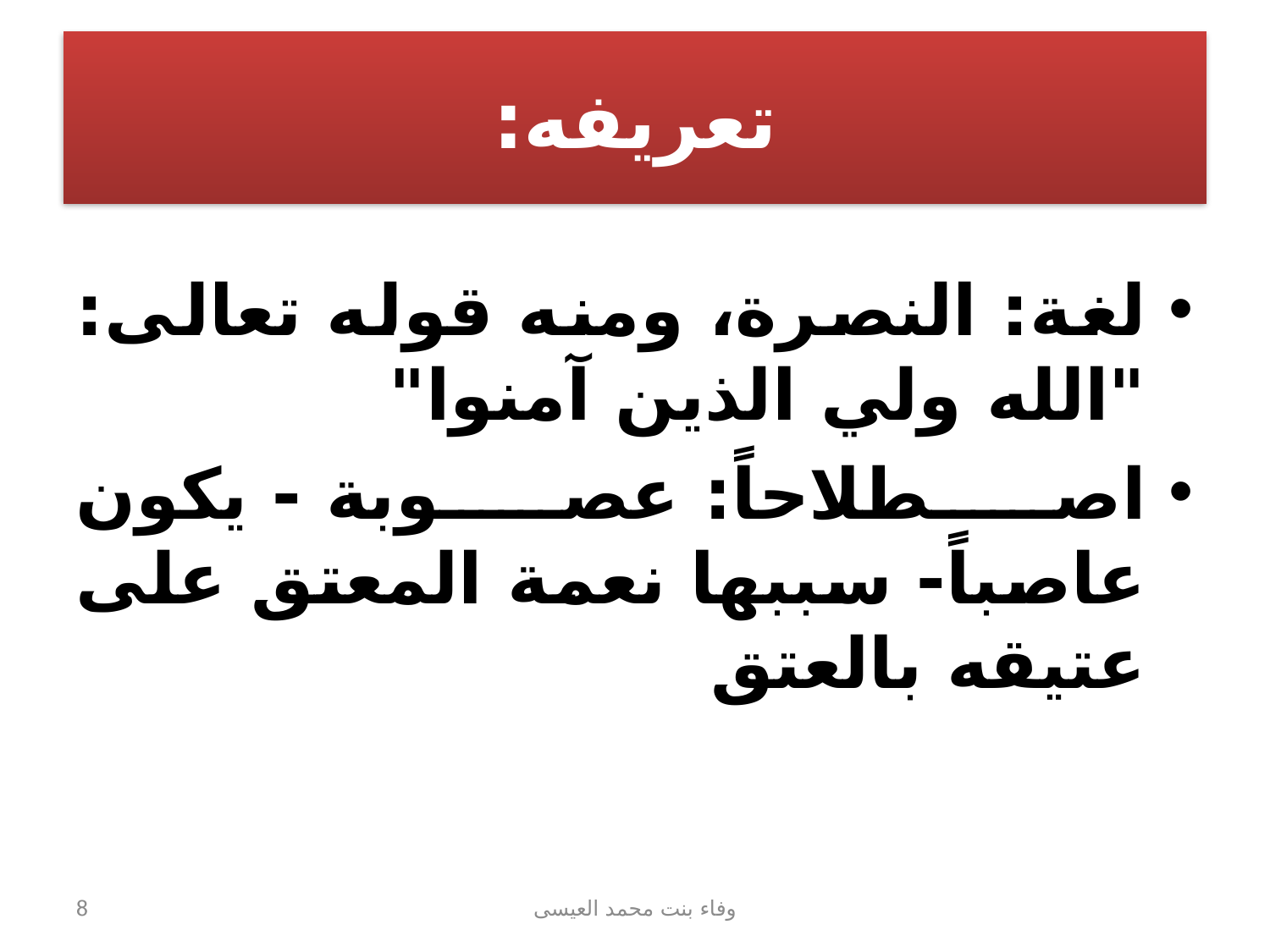

# تعريفه:
لغة: النصرة، ومنه قوله تعالى: "الله ولي الذين آمنوا"
اصطلاحاً: عصوبة - يكون عاصباً- سببها نعمة المعتق على عتيقه بالعتق
8
وفاء بنت محمد العيسى